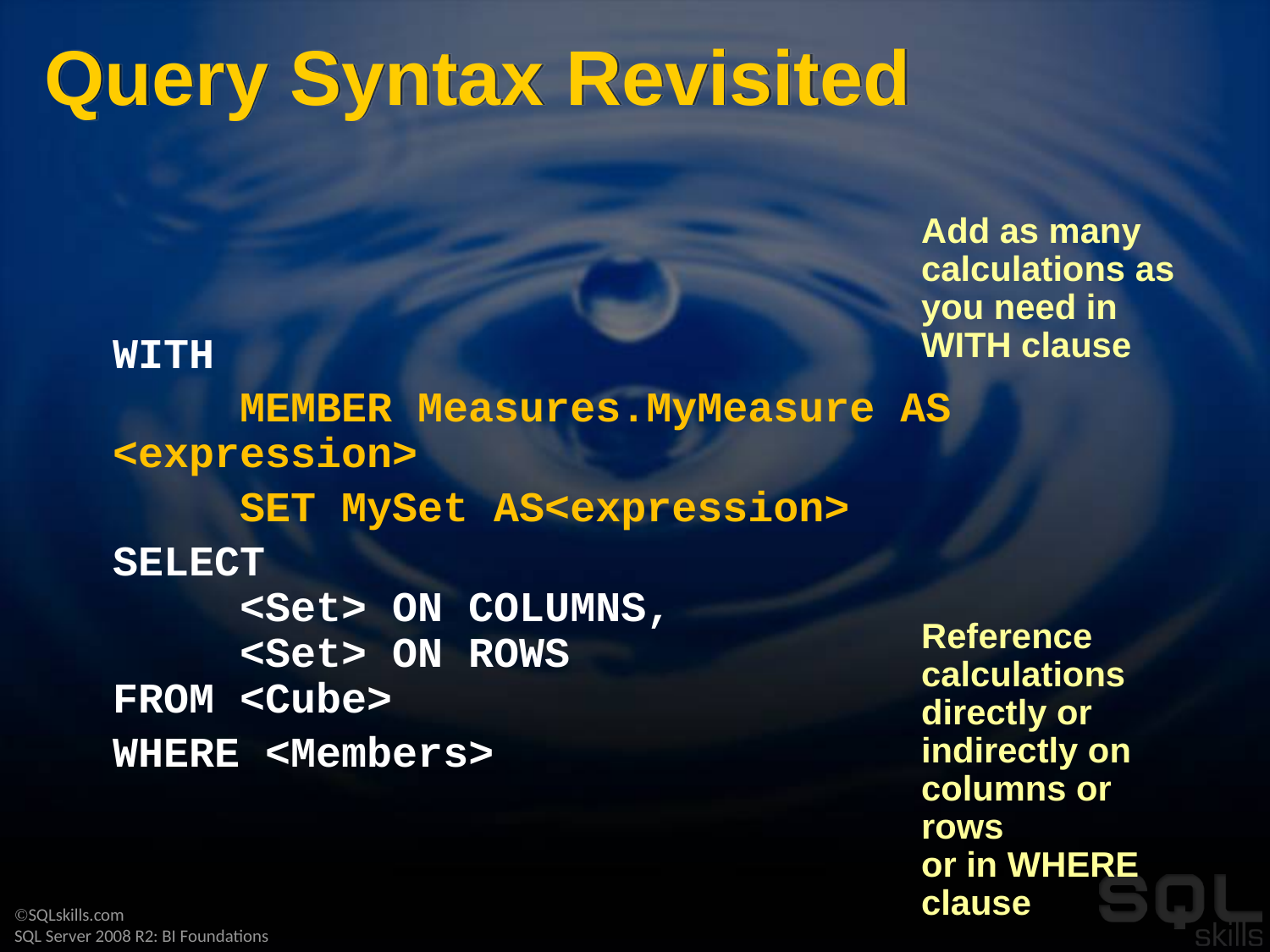

# Query Syntax Revisited
Add as many calculations as you need in WITH clause
WITH
	MEMBER Measures.MyMeasure AS <expression>
	SET MySet AS<expression>
SELECT
	<Set> ON COLUMNS,
	<Set> ON ROWS
FROM <Cube>
WHERE <Members>
Reference calculations directly or indirectly on columns or rows
or in WHERE clause